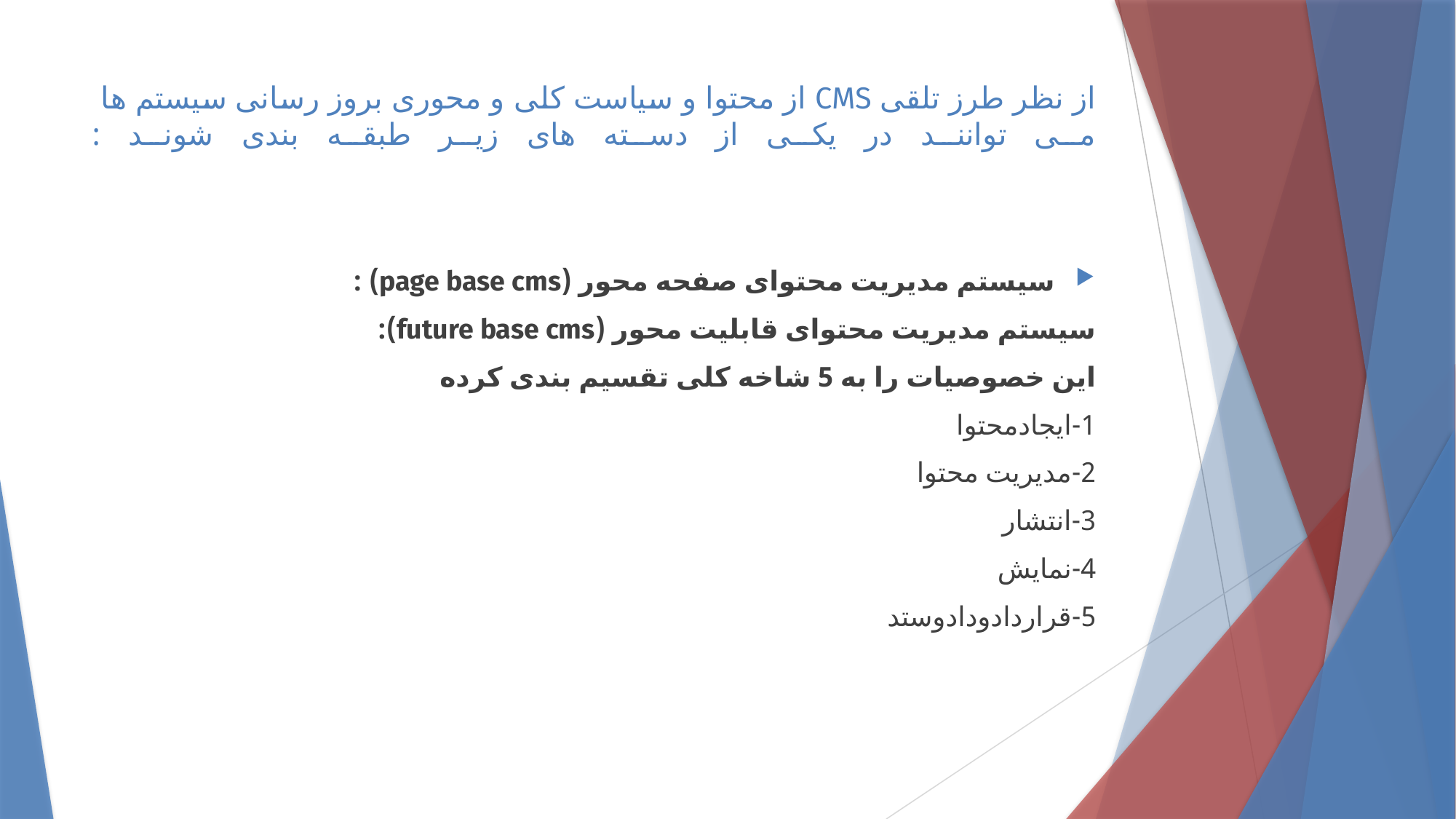

# از نظر طرز تلقی CMS از محتوا و سیاست کلی و محوری بروز رسانی سیستم ها می توانند در یکی از دسته های زیر طبقه بندی شوند :
سیستم مدیریت محتوای صفحه محور (page base cms) :
سیستم مدیریت محتوای قابلیت محور (future base cms):
این خصوصیات را به 5 شاخه کلی تقسیم بندی کرده
1-ایجادمحتوا
2-مدیریت محتوا
3-انتشار
4-نمایش
5-قراردادودادوستد